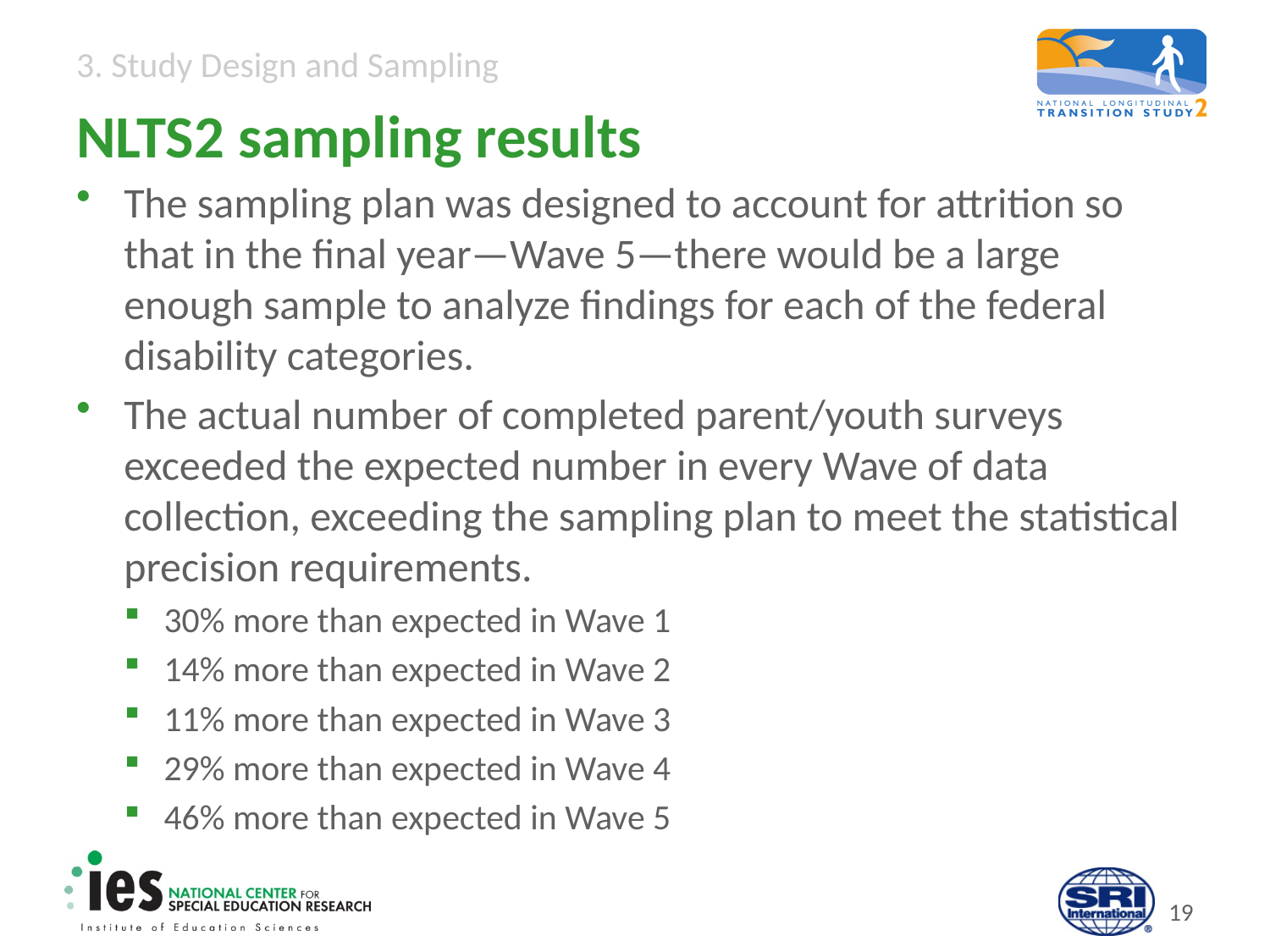

# NLTS2 sampling results
The sampling plan was designed to account for attrition so that in the final year—Wave 5—there would be a large enough sample to analyze findings for each of the federal disability categories.
The actual number of completed parent/youth surveys exceeded the expected number in every Wave of data collection, exceeding the sampling plan to meet the statistical precision requirements.
30% more than expected in Wave 1
14% more than expected in Wave 2
11% more than expected in Wave 3
29% more than expected in Wave 4
46% more than expected in Wave 5
19